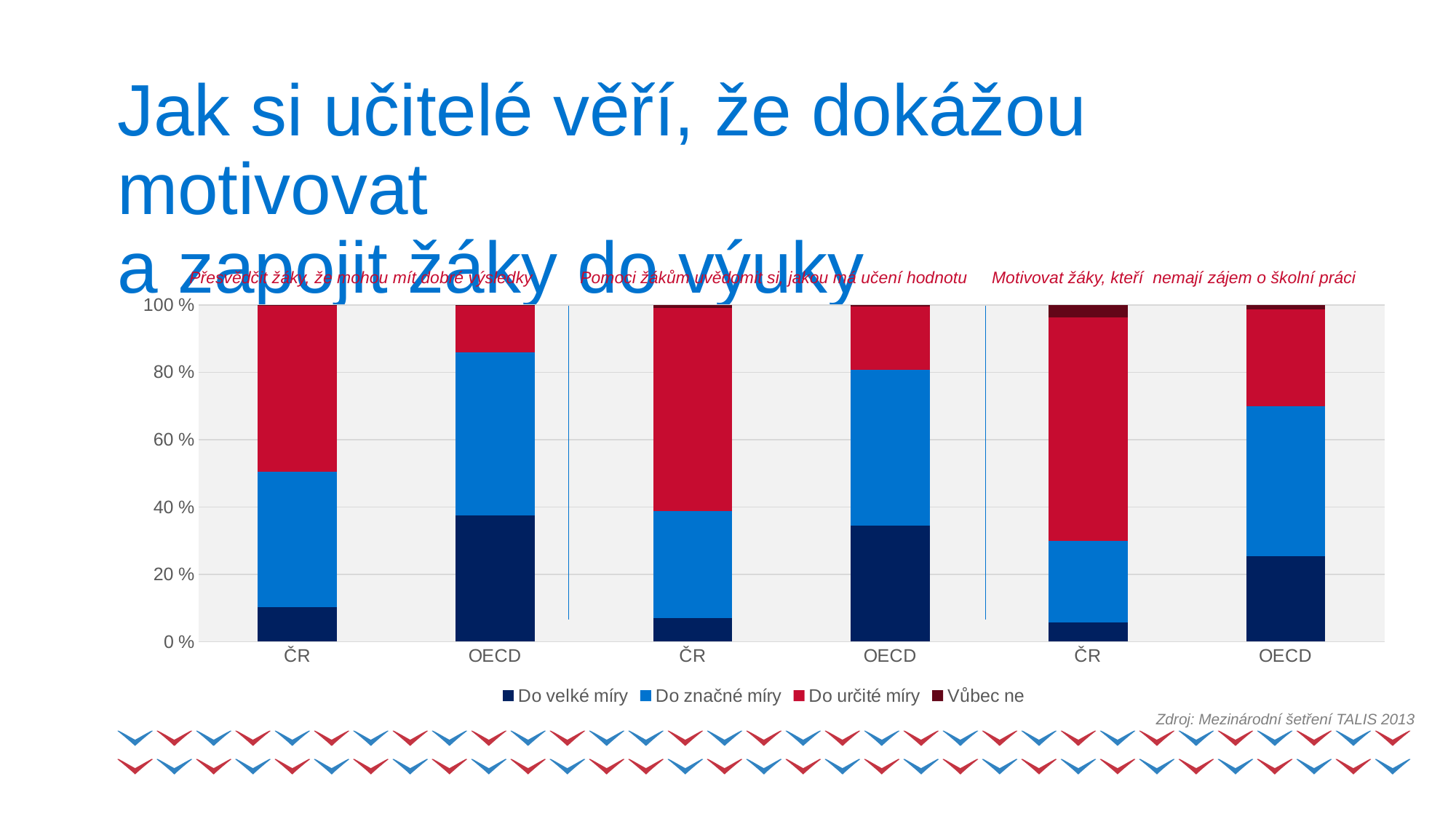

# Jak si učitelé věří, že dokážou motivovat a zapojit žáky do výuky
Motivovat žáky, kteří  nemají zájem o školní práci
Pomoci žákům uvědomit si, jakou má učení hodnotu
Přesvědčit žáky, že mohou mít dobré výsledky

### Chart

| Category | Do velké míry | Do značné míry | Do určité míry | Vůbec ne |
|---|---|---|---|---|
| ČR | 10.2 | 40.3 | 49.3 | 0.2 |
| OECD | 37.6 | 48.3 | 13.8 | 0.3 |
| ČR | 7.1 | 31.8 | 60.2 | 0.8 |
| OECD | 34.5 | 46.2 | 18.9 | 0.4 |
| ČR | 5.7 | 24.3 | 66.4 | 3.6 |
| OECD | 25.3 | 44.7 | 28.8 | 1.2 |
Zdroj: Mezinárodní šetření TALIS 2013